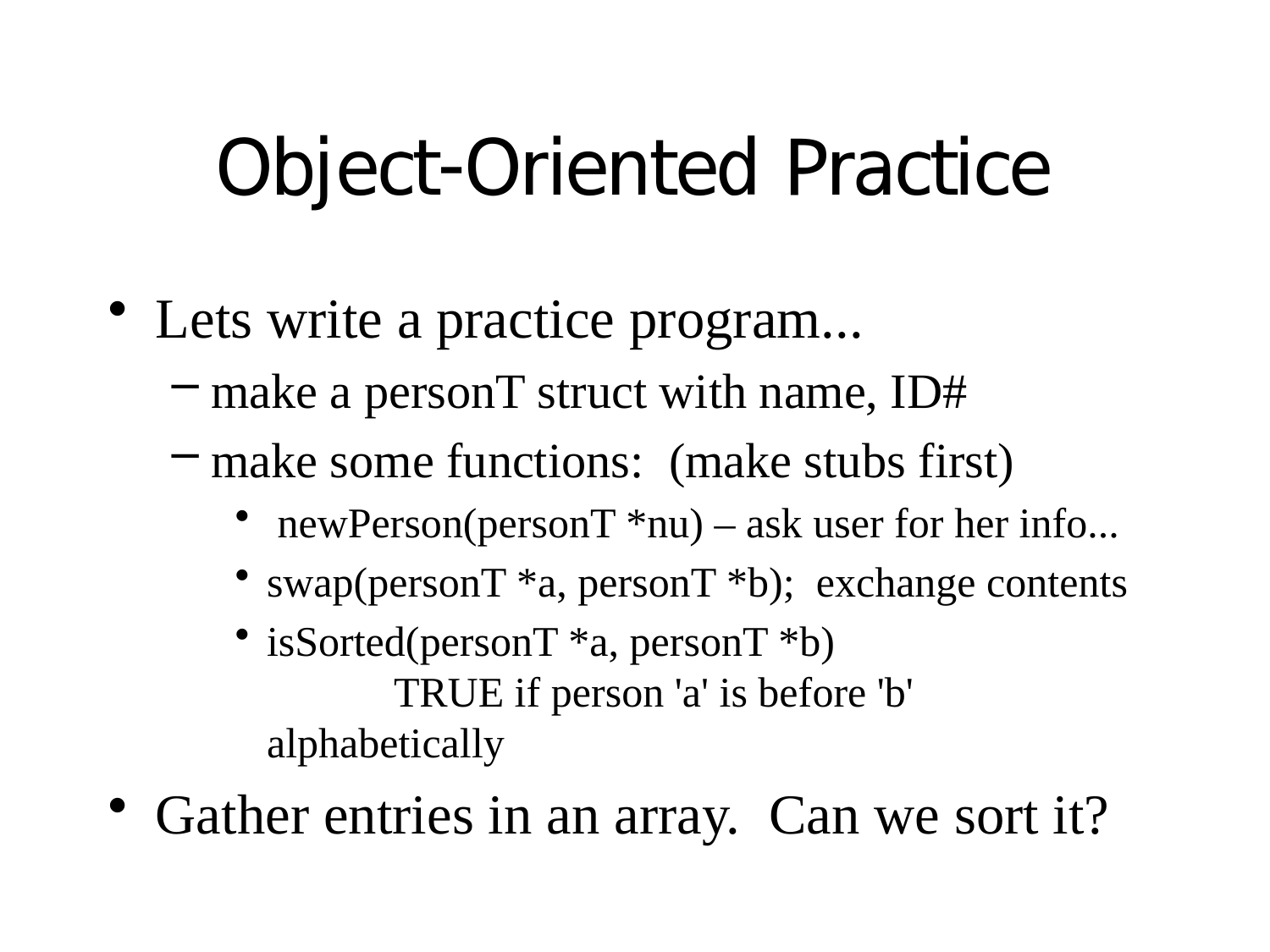

# Object-Oriented Practice
Lets write a practice program...
make a personT struct with name, ID#
make some functions:  (make stubs first)
 newPerson(personT *nu) – ask user for her info...
swap(personT *a, personT *b);  exchange contents
isSorted(personT *a, personT *b)
	TRUE if person 'a' is before 'b' alphabetically
Gather entries in an array.  Can we sort it?